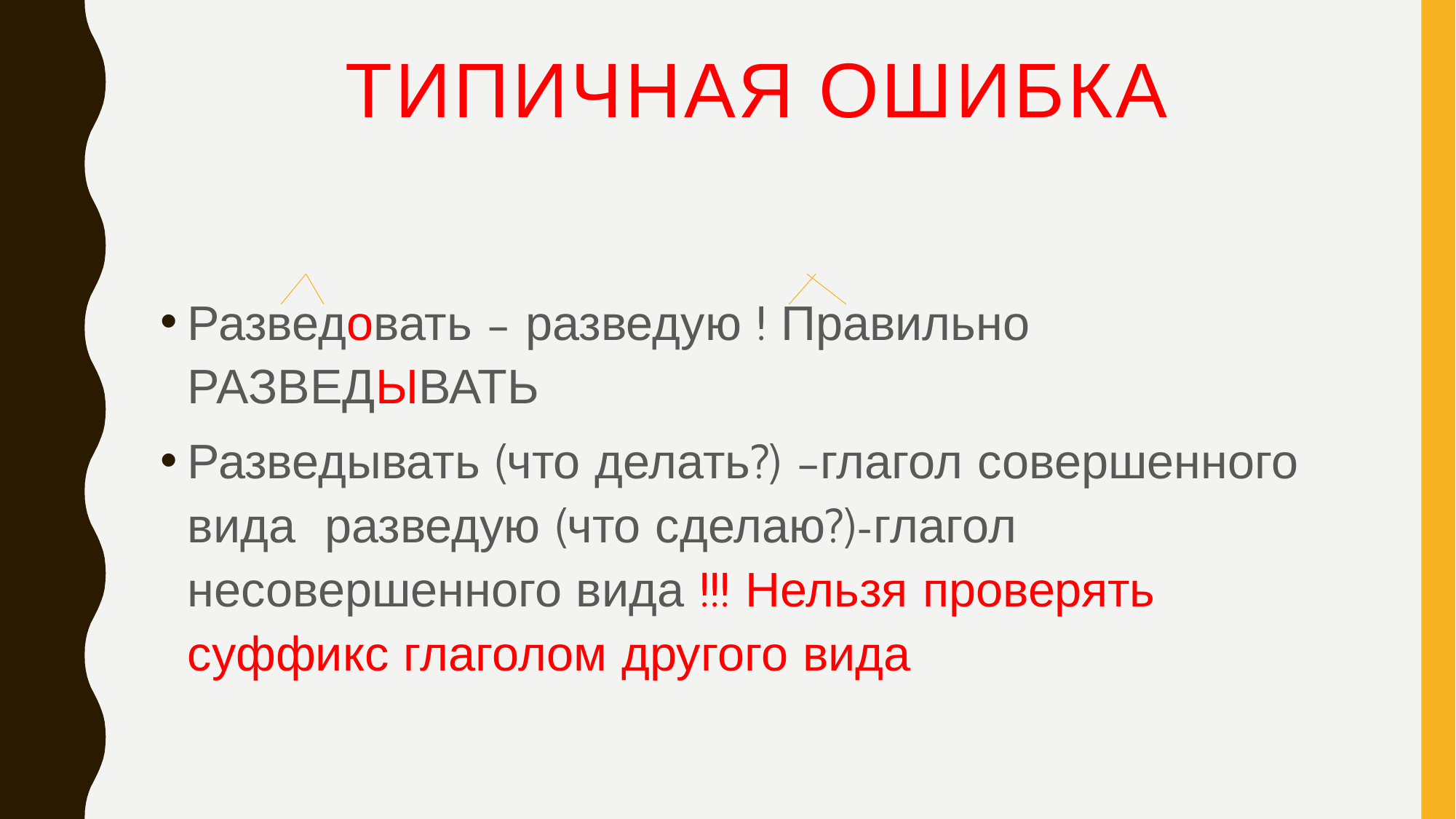

# Типичная Ошибка

Разведовать – разведую ! Правильно РАЗВЕДЫВАТЬ
Разведывать (что делать?) –глагол совершенного вида  разведую (что сделаю?)-глагол несовершенного вида !!! Нельзя проверять суффикс глаголом другого вида